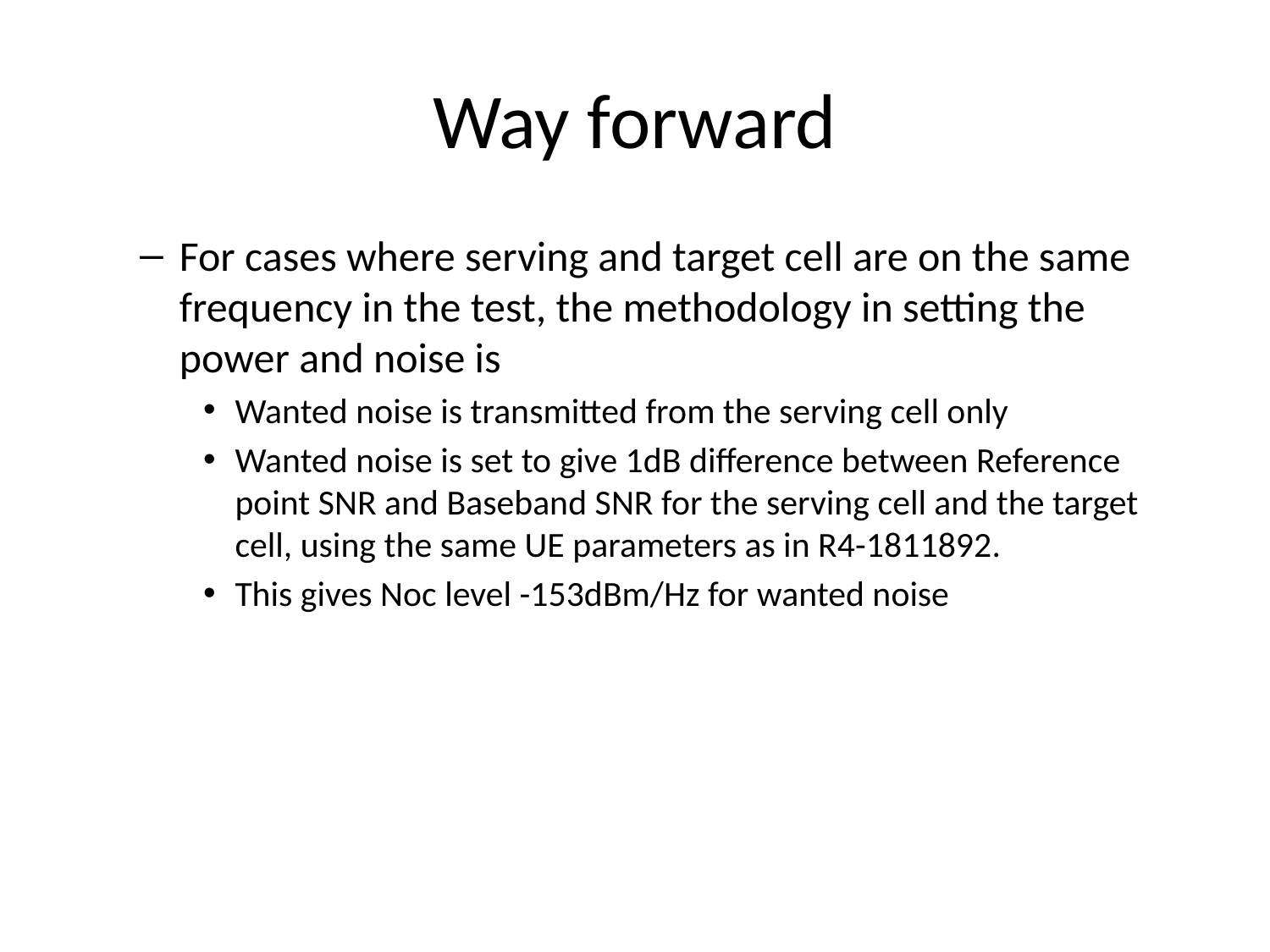

# Way forward
For cases where serving and target cell are on the same frequency in the test, the methodology in setting the power and noise is
Wanted noise is transmitted from the serving cell only
Wanted noise is set to give 1dB difference between Reference point SNR and Baseband SNR for the serving cell and the target cell, using the same UE parameters as in R4-1811892.
This gives Noc level -153dBm/Hz for wanted noise